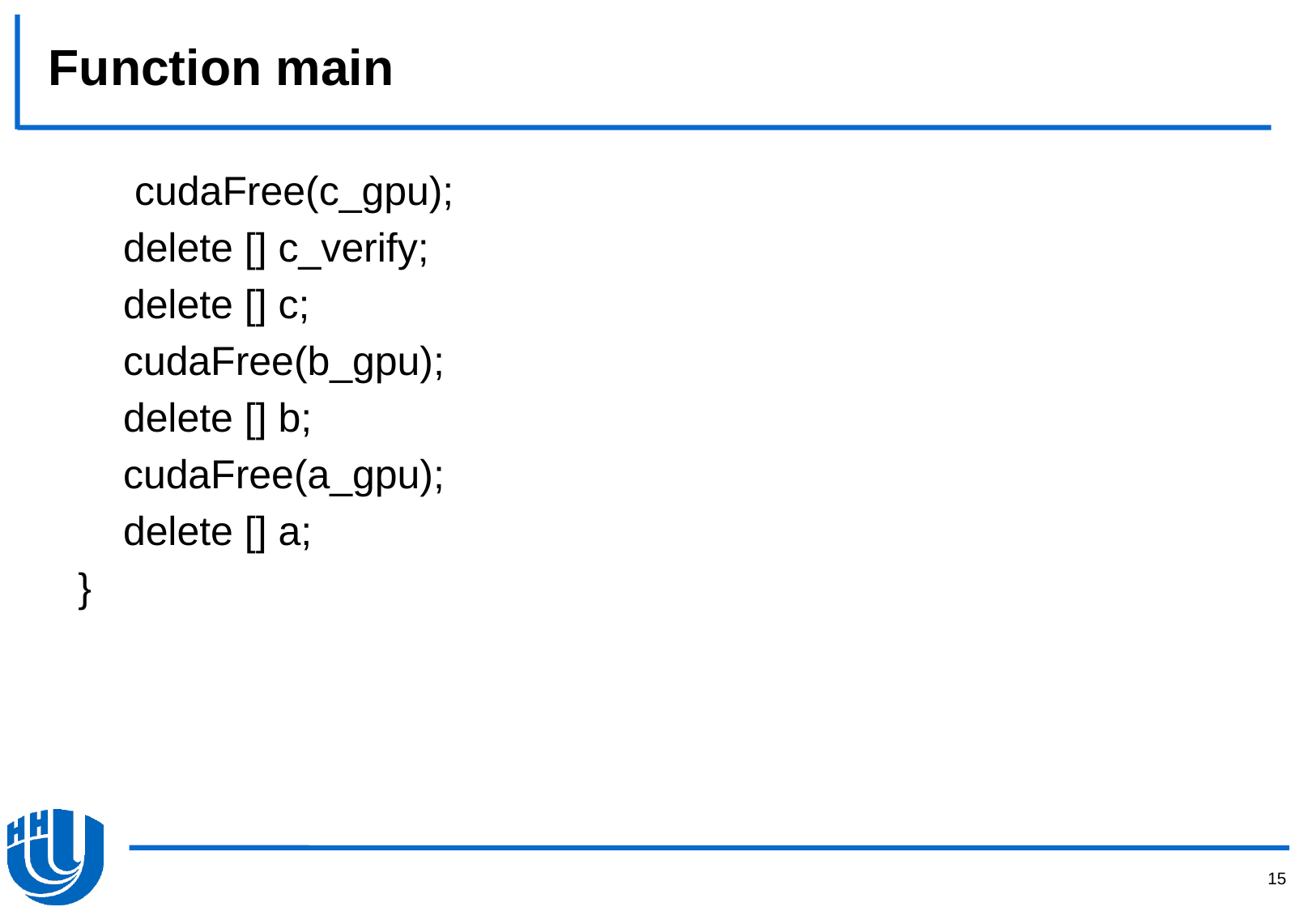

# Function main
     cudaFree(c_gpu);
    delete [] c_verify;
    delete [] c;
    cudaFree(b_gpu);
    delete [] b;
    cudaFree(a_gpu);
    delete [] a;
}
15